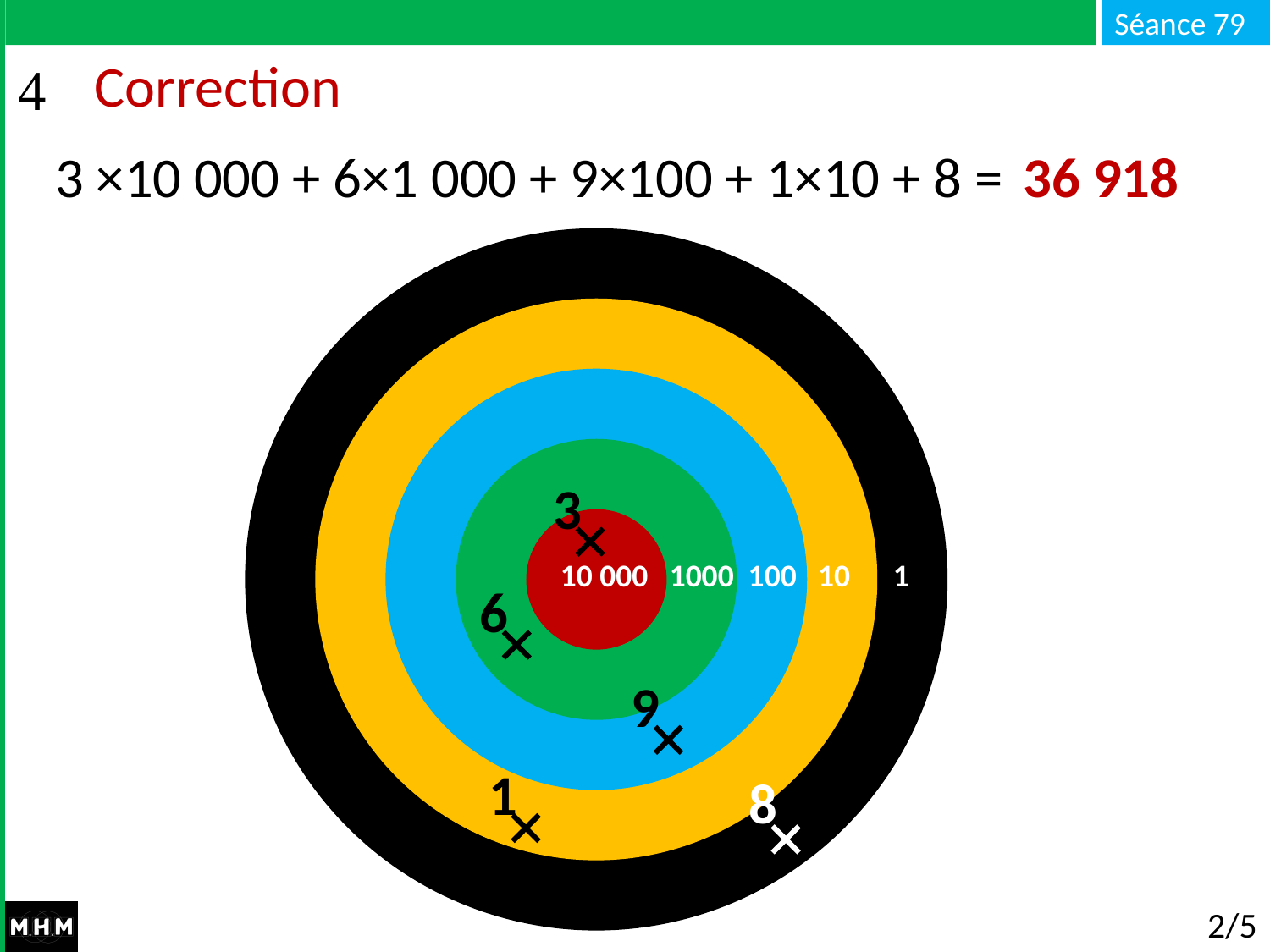

# Correction
36 918
3 ×10 000 + 6×1 000 + 9×100 + 1×10 + 8 =

10 000   1000  100   10      1
3

6

9

1

8

2/5